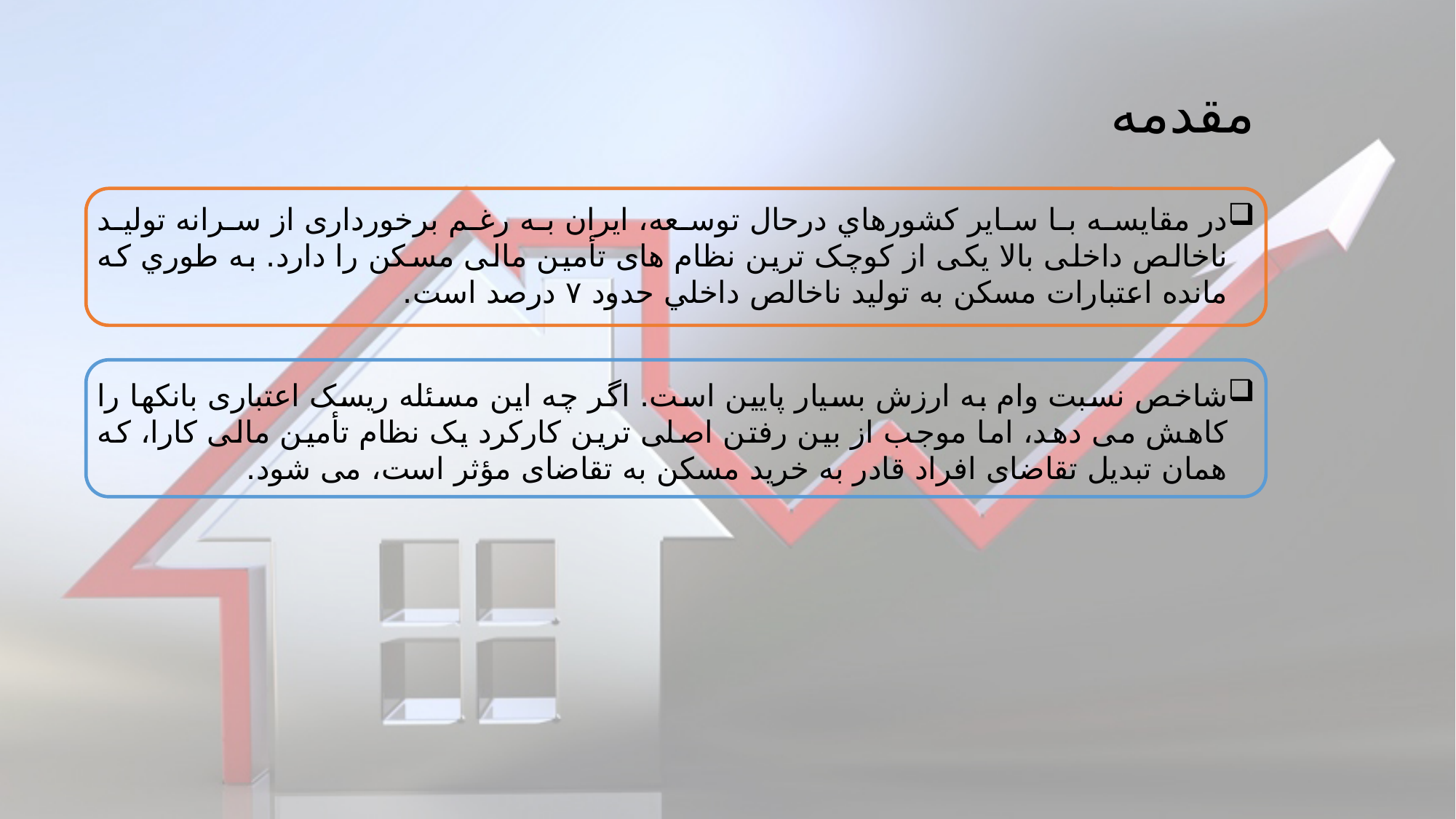

# مقدمه

در مقايسه با ساير کشورهاي درحال توسعه، ايران به رغم برخورداری از سرانه توليد ناخالص داخلی بالا يکی از کوچک ترين نظام های تأمين مالی مسکن را دارد. به طوري که مانده اعتبارات مسکن به توليد ناخالص داخلي حدود ۷ درصد است.

شاخص نسبت وام به ارزش بسيار پايين است. اگر چه اين مسئله ريسک اعتباری بانکها را کاهش می دهد، اما موجب از بين رفتن اصلی ترين کارکرد يک نظام تأمين مالی کارا، که همان تبديل تقاضای افراد قادر به خريد مسکن به تقاضای مؤثر است، می شود.